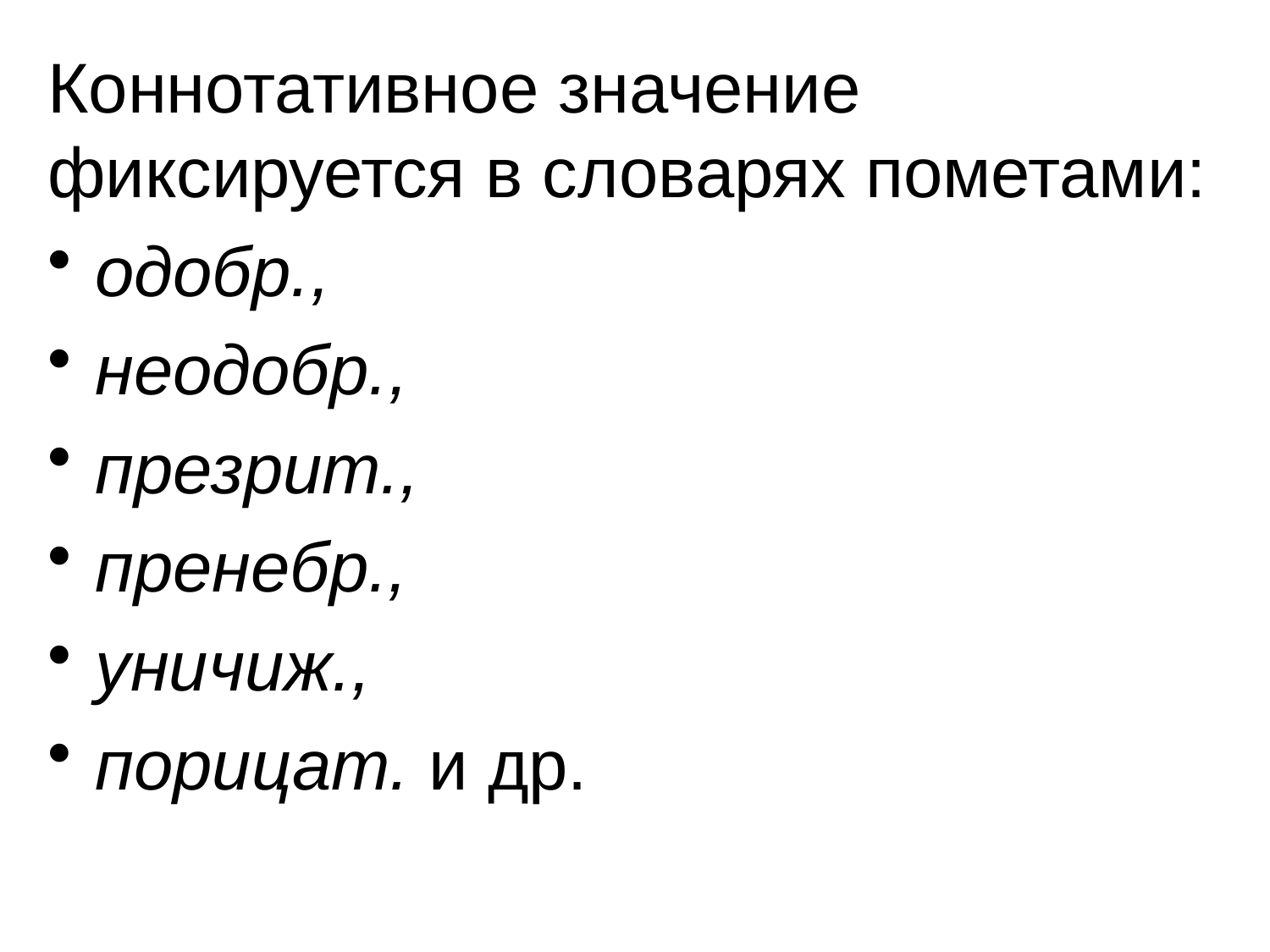

Коннотативное значение фиксируется в словарях пометами:
одобр.,
неодобр.,
презрит.,
пренебр.,
уничиж.,
порицат. и др.